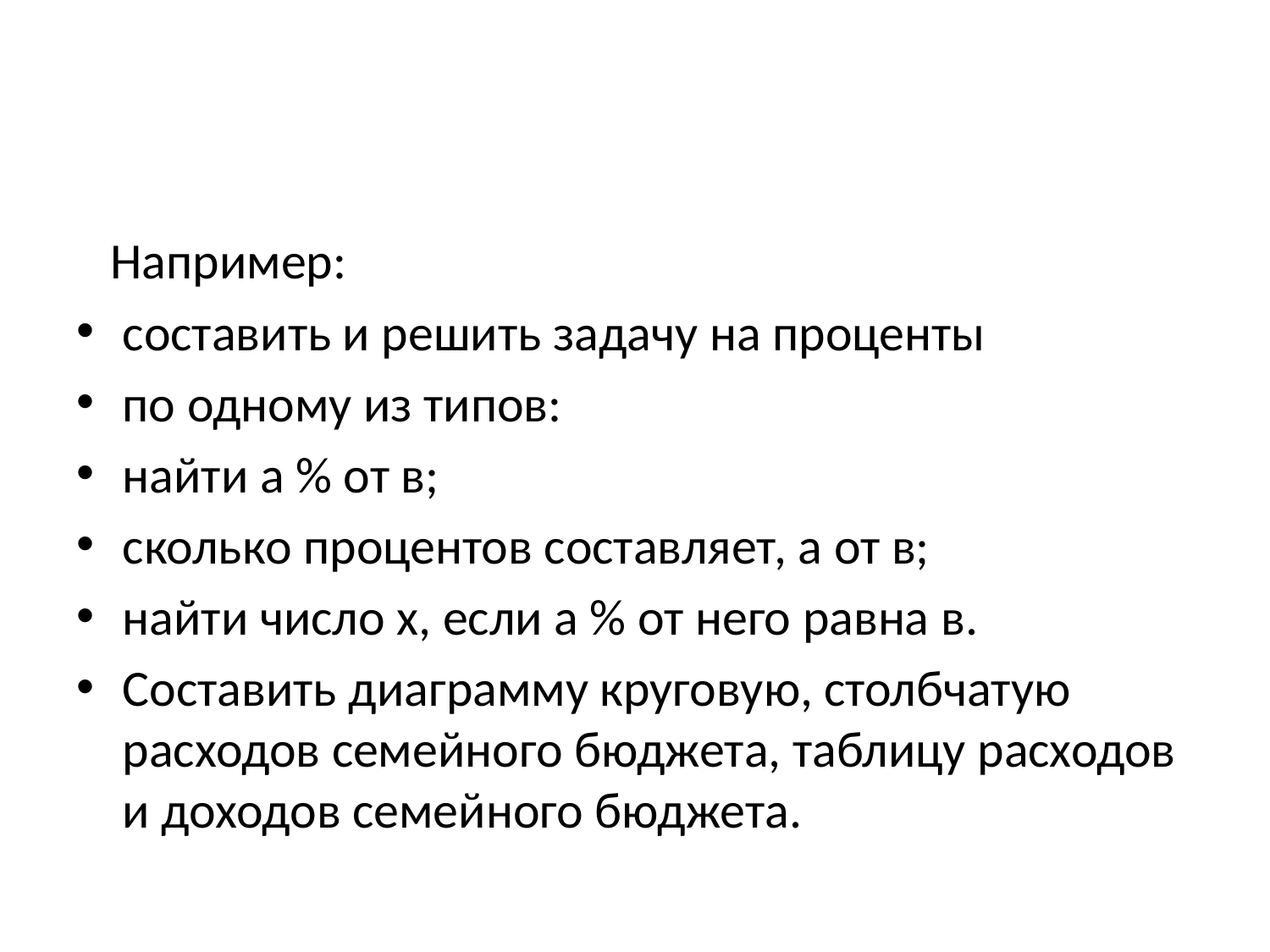

#
   Например:
составить и решить задачу на проценты
по одному из типов:
найти а % от в;
сколько процентов составляет, а от в;
найти число х, если а % от него равна в.
Составить диаграмму круговую, столбчатую расходов семейного бюджета, таблицу расходов и доходов семейного бюджета.